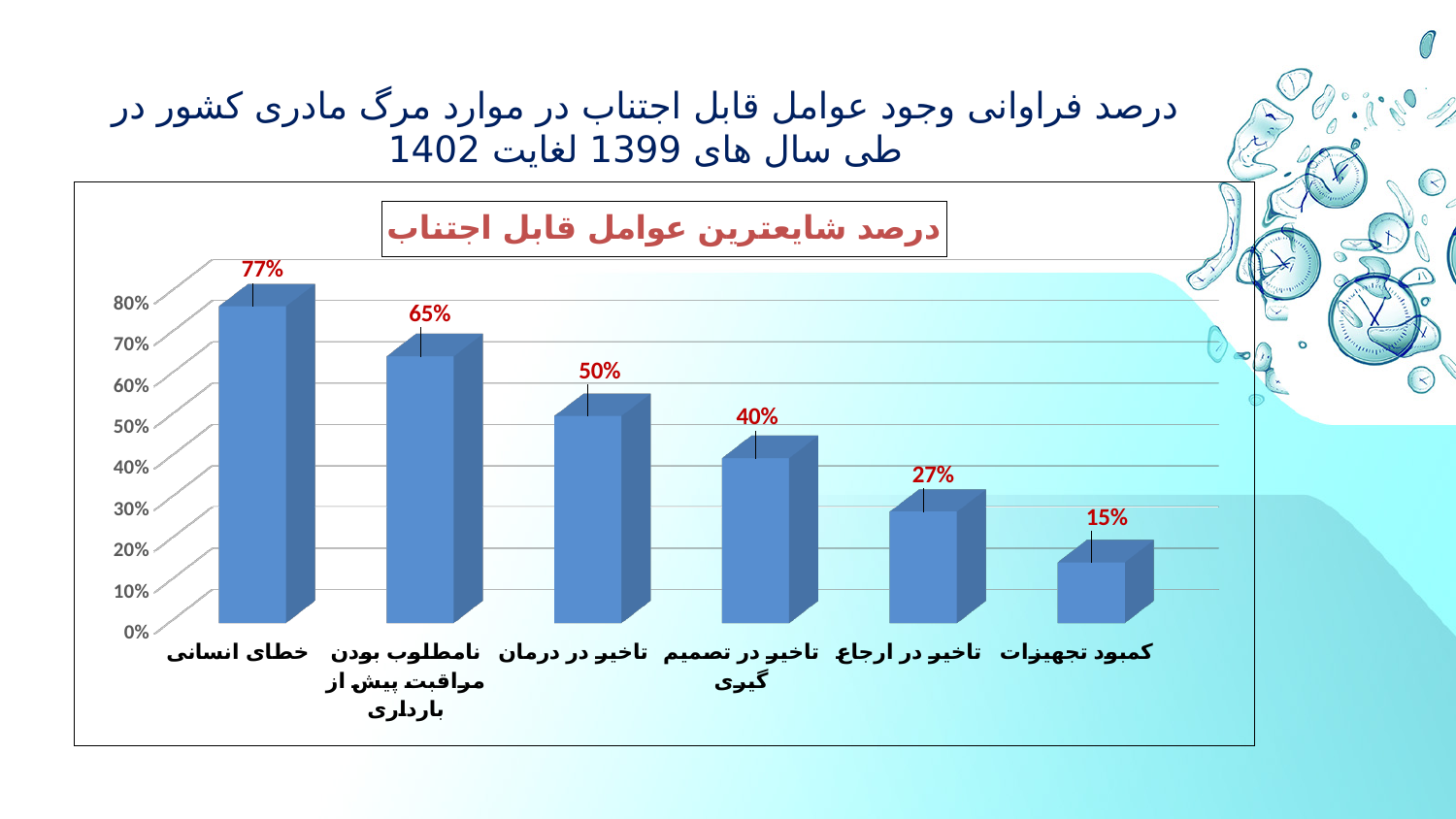

# درصد فراوانی وجود عوامل قابل اجتناب در موارد مرگ مادری کشور در طی سال های 1399 لغایت 1402

[unsupported chart]